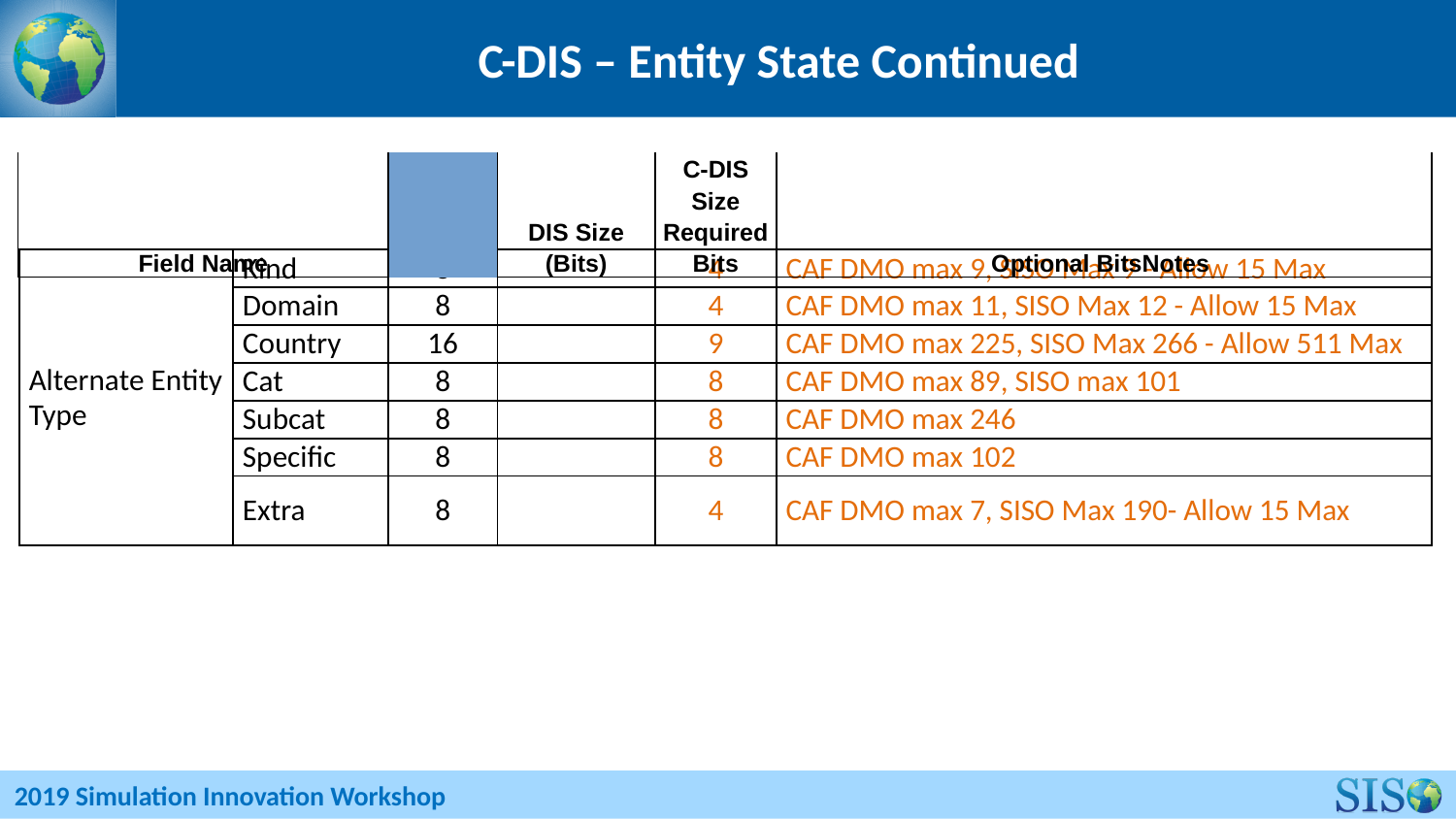

# C-DIS – Entity State Continued
| Field Name |  | DIS Size (Bits) | C-DIS Size Required Bits | Optional Bits | Notes |
| --- | --- | --- | --- | --- | --- |
| Alternate Entity Type | Kind | 8 |  | 4 | CAF DMO max 9, SISO Max 9 - Allow 15 Max |
| --- | --- | --- | --- | --- | --- |
|  | Domain | 8 |  | 4 | CAF DMO max 11, SISO Max 12 - Allow 15 Max |
|  | Country | 16 |  | 9 | CAF DMO max 225, SISO Max 266 - Allow 511 Max |
|  | Cat | 8 |  | 8 | CAF DMO max 89, SISO max 101 |
|  | Subcat | 8 |  | 8 | CAF DMO max 246 |
|  | Specific | 8 |  | 8 | CAF DMO max 102 |
|  | Extra | 8 |  | 4 | CAF DMO max 7, SISO Max 190- Allow 15 Max |